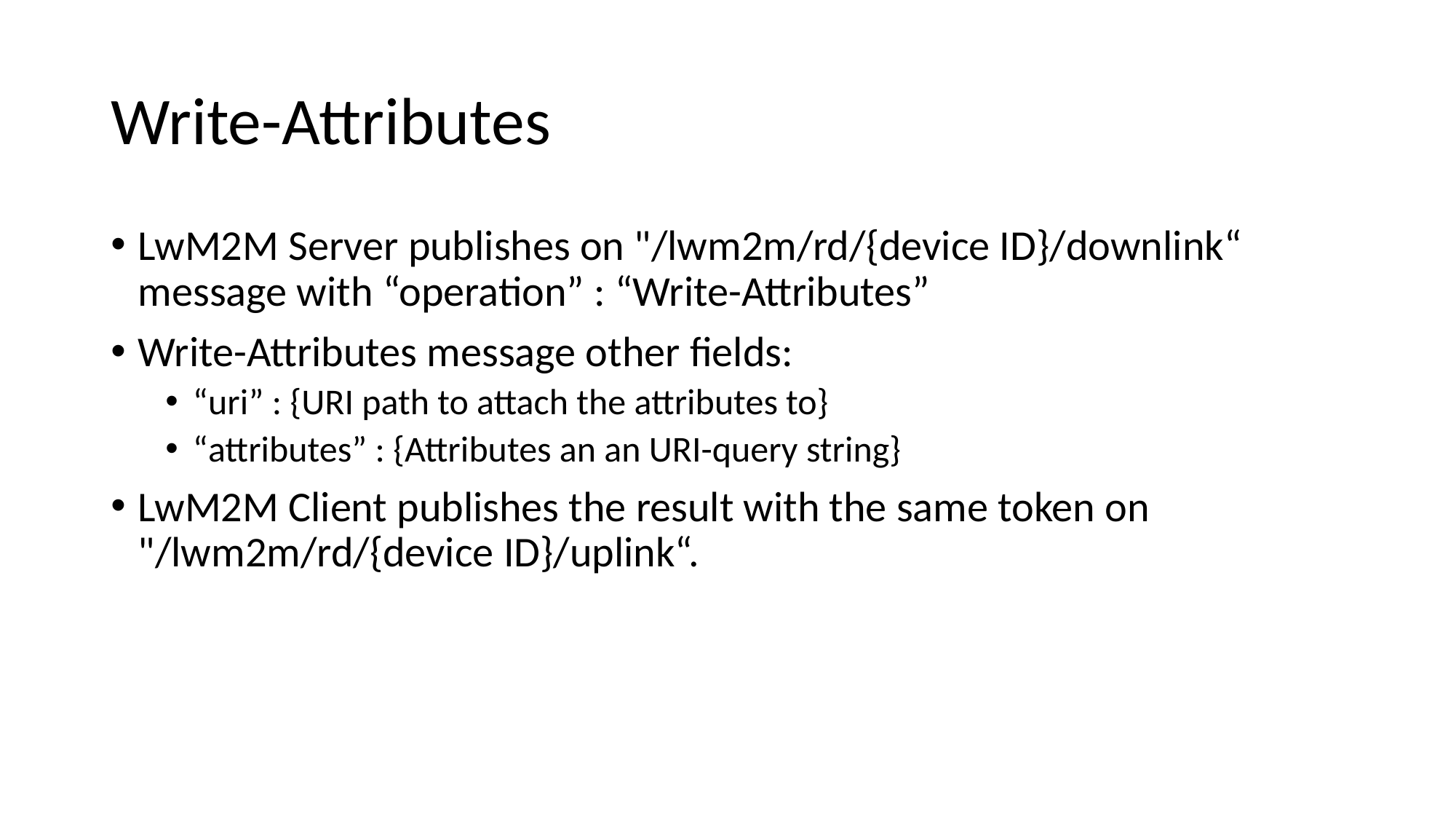

# Write-Attributes
LwM2M Server publishes on "/lwm2m/rd/{device ID}/downlink“ message with “operation” : “Write-Attributes”
Write-Attributes message other fields:
“uri” : {URI path to attach the attributes to}
“attributes” : {Attributes an an URI-query string}
LwM2M Client publishes the result with the same token on "/lwm2m/rd/{device ID}/uplink“.